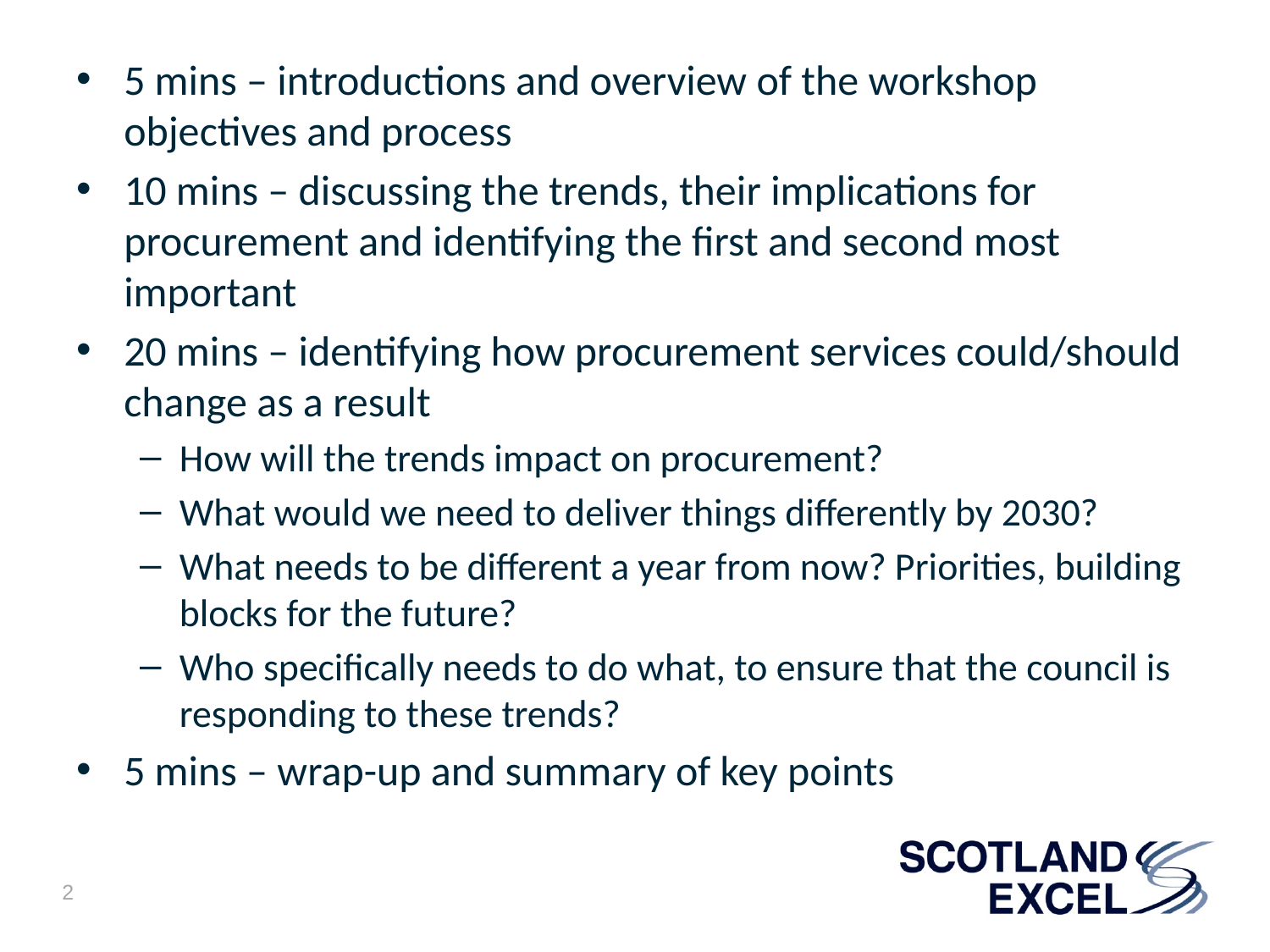

5 mins – introductions and overview of the workshop objectives and process
10 mins – discussing the trends, their implications for procurement and identifying the first and second most important
20 mins – identifying how procurement services could/should change as a result
How will the trends impact on procurement?
What would we need to deliver things differently by 2030?
What needs to be different a year from now? Priorities, building blocks for the future?
Who specifically needs to do what, to ensure that the council is responding to these trends?
5 mins – wrap-up and summary of key points